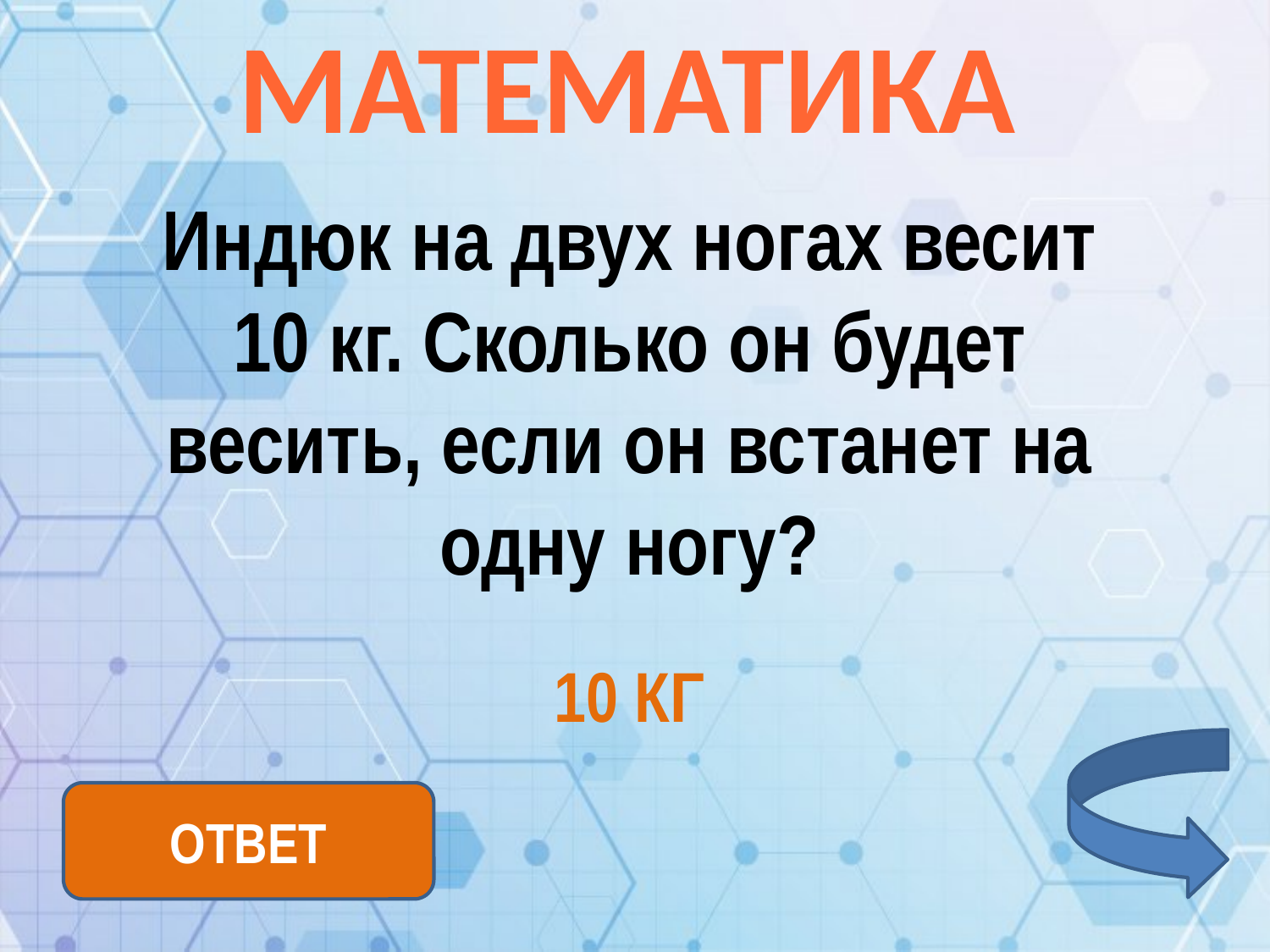

МАТЕМАТИКА
Индюк на двух ногах весит 10 кг. Сколько он будет весить, если он встанет на одну ногу?
10 КГ

ОТВЕТ